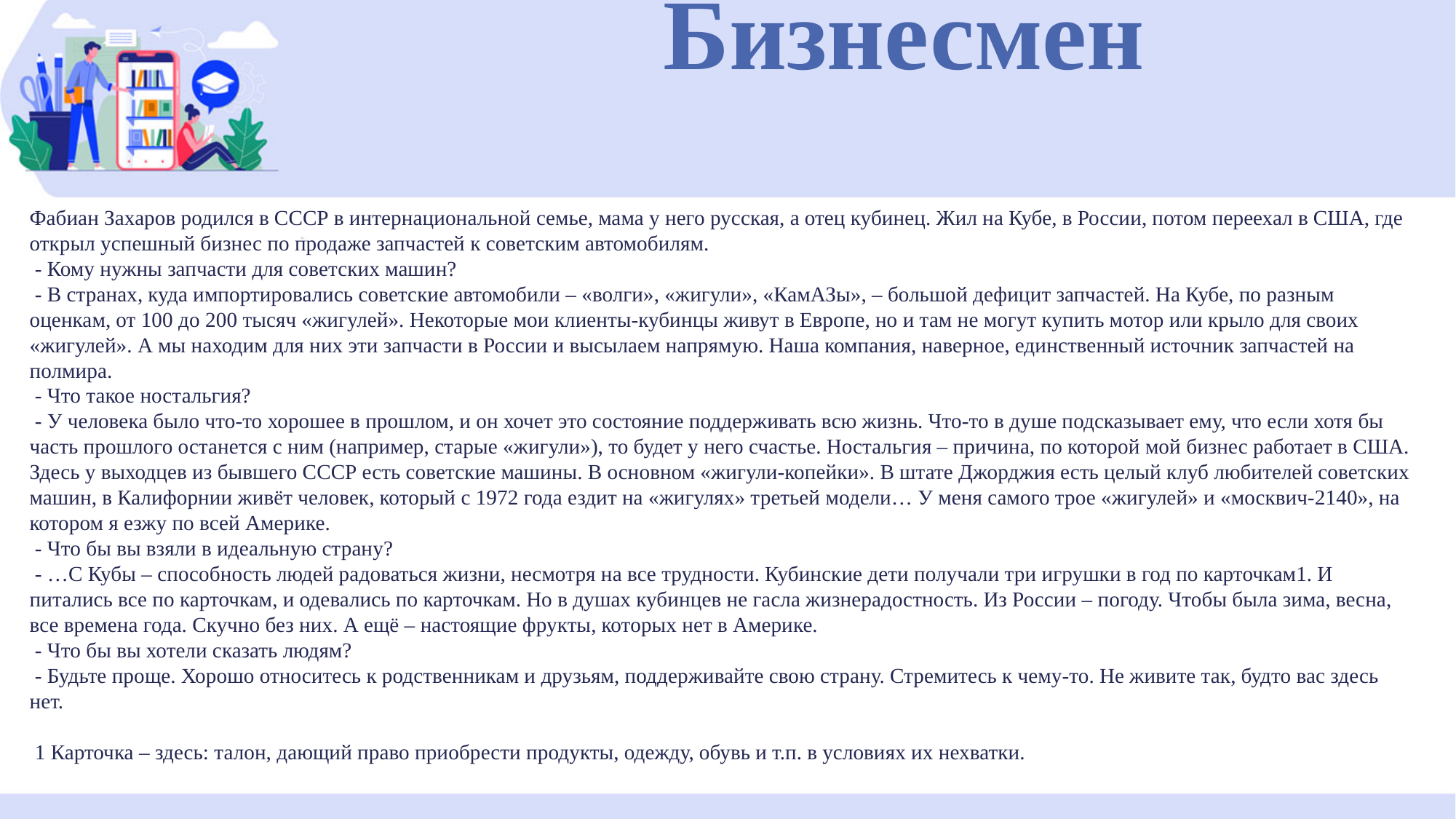

# Бизнесмен

Фабиан Захаров родился в СССР в интернациональной семье, мама у него русская, а отец кубинец. Жил на Кубе, в России, потом переехал в США, где открыл успешный бизнес по продаже запчастей к советским автомобилям.
 - Кому нужны запчасти для советских машин?
 - В странах, куда импортировались советские автомобили – «волги», «жигули», «КамАЗы», – большой дефицит запчастей. На Кубе, по разным оценкам, от 100 до 200 тысяч «жигулей». Некоторые мои клиенты-кубинцы живут в Европе, но и там не могут купить мотор или крыло для своих «жигулей». А мы находим для них эти запчасти в России и высылаем напрямую. Наша компания, наверное, единственный источник запчастей на полмира.
 - Что такое ностальгия?
 - У человека было что-то хорошее в прошлом, и он хочет это состояние поддерживать всю жизнь. Что-то в душе подсказывает ему, что если хотя бы часть прошлого останется с ним (например, старые «жигули»), то будет у него счастье. Ностальгия – причина, по которой мой бизнес работает в США. Здесь у выходцев из бывшего СССР есть советские машины. В основном «жигули-копейки». В штате Джорджия есть целый клуб любителей советских машин, в Калифорнии живёт человек, который с 1972 года ездит на «жигулях» третьей модели… У меня самого трое «жигулей» и «москвич-2140», на котором я езжу по всей Америке.
 - Что бы вы взяли в идеальную страну?
 - …С Кубы – способность людей радоваться жизни, несмотря на все трудности. Кубинские дети получали три игрушки в год по карточкам1. И питались все по карточкам, и одевались по карточкам. Но в душах кубинцев не гасла жизнерадостность. Из России – погоду. Чтобы была зима, весна, все времена года. Скучно без них. А ещё – настоящие фрукты, которых нет в Америке.
 - Что бы вы хотели сказать людям?
 - Будьте проще. Хорошо относитесь к родственникам и друзьям, поддерживайте свою страну. Стремитесь к чему-то. Не живите так, будто вас здесь нет.

 1 Карточка – здесь: талон, дающий право приобрести продукты, одежду, обувь и т.п. в условиях их нехватки.